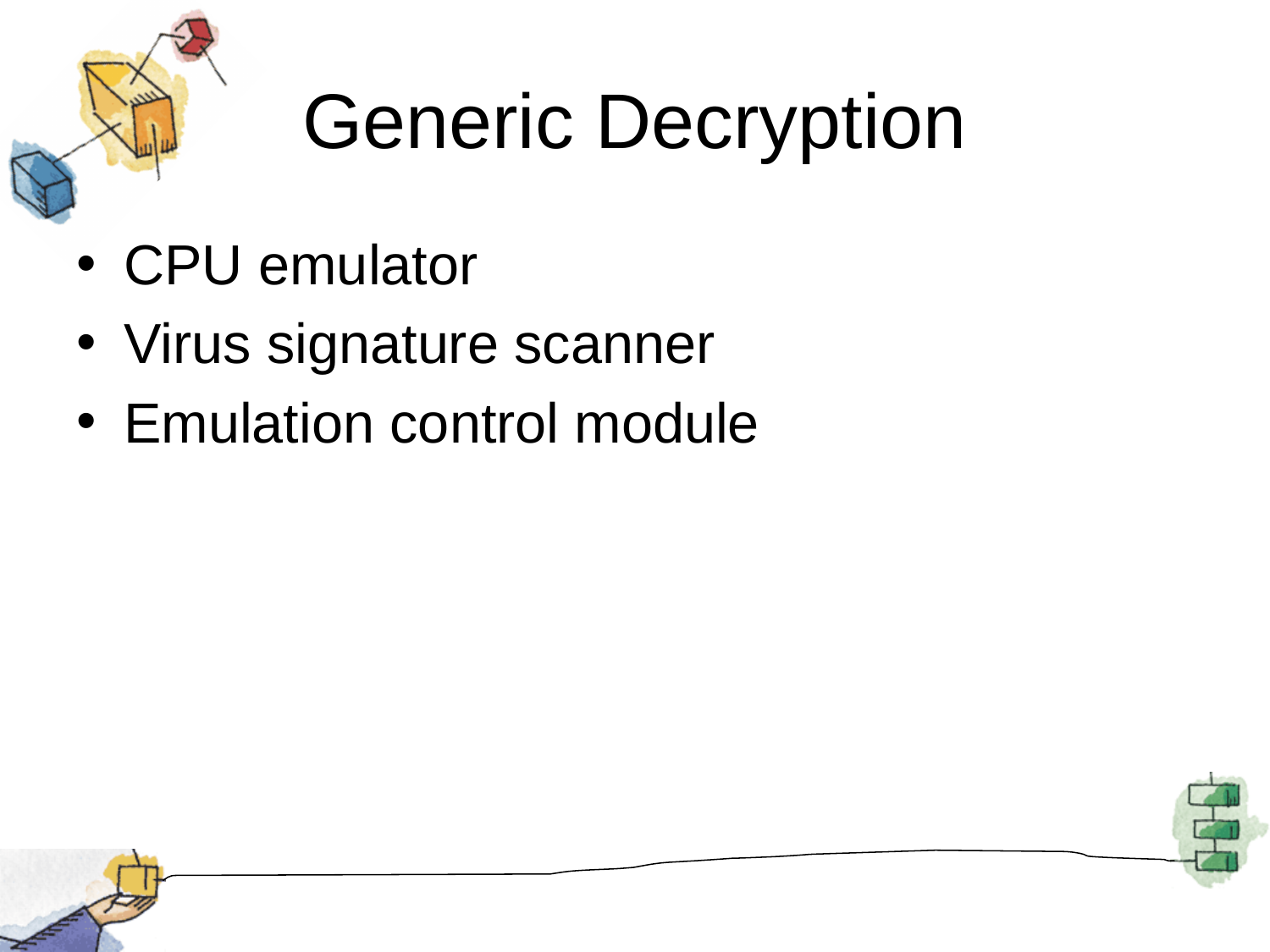

# Generic Decryption
CPU emulator
Virus signature scanner
Emulation control module